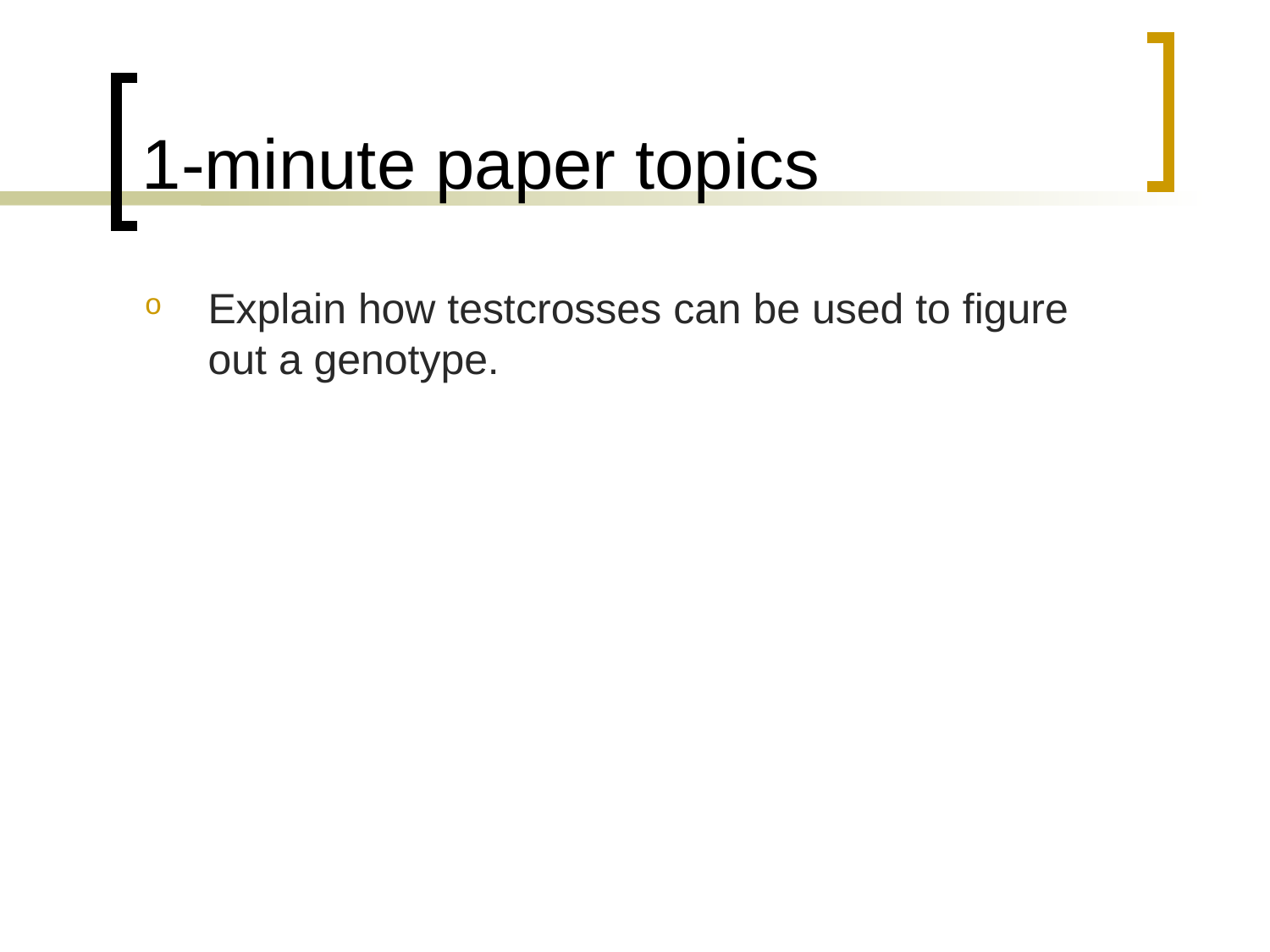

# 1-minute paper topics
Explain how testcrosses can be used to figure out a genotype.